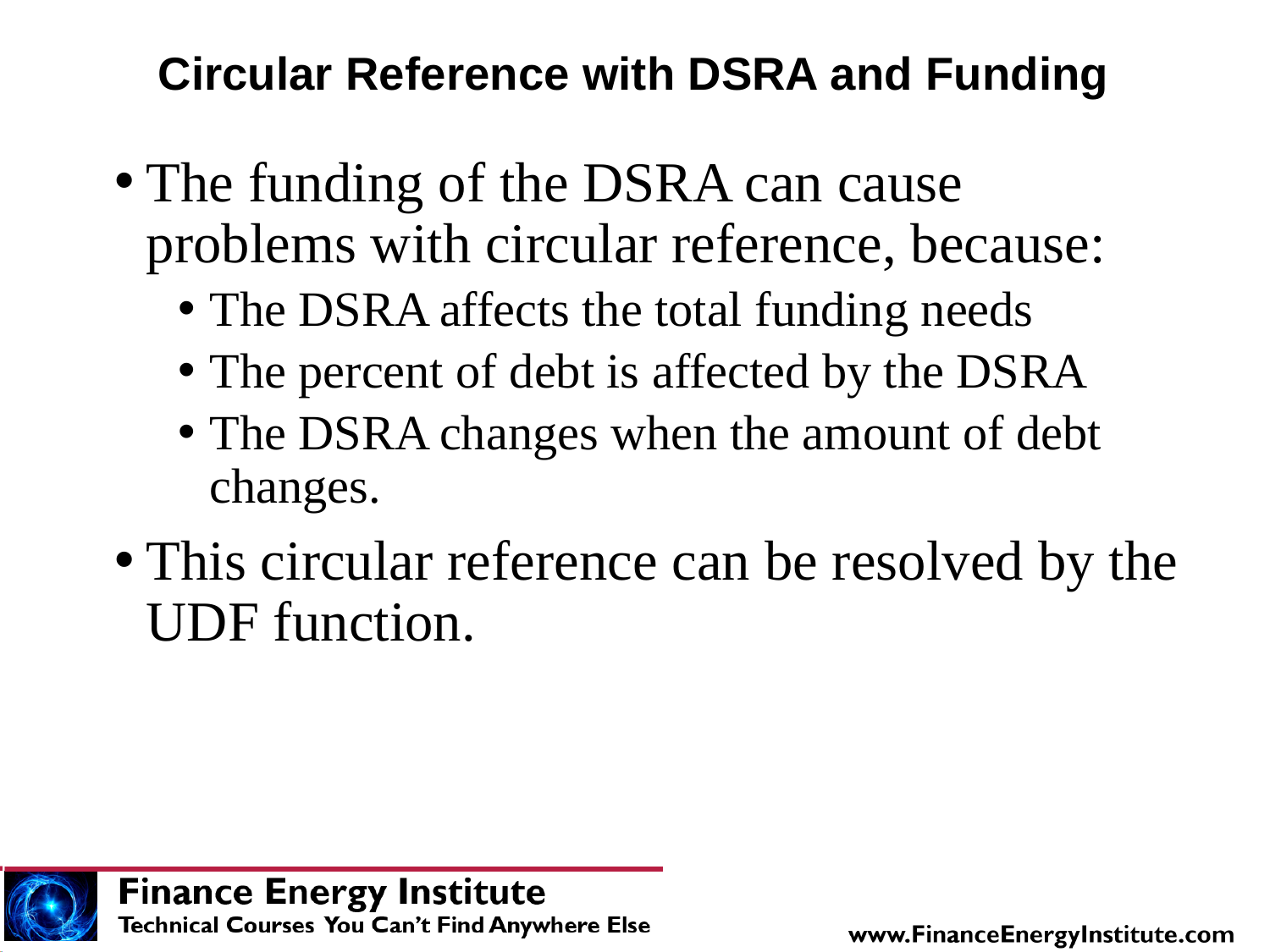

# Circular Reference with DSRA and Funding
The funding of the DSRA can cause problems with circular reference, because:
The DSRA affects the total funding needs
The percent of debt is affected by the DSRA
The DSRA changes when the amount of debt changes.
This circular reference can be resolved by the UDF function.